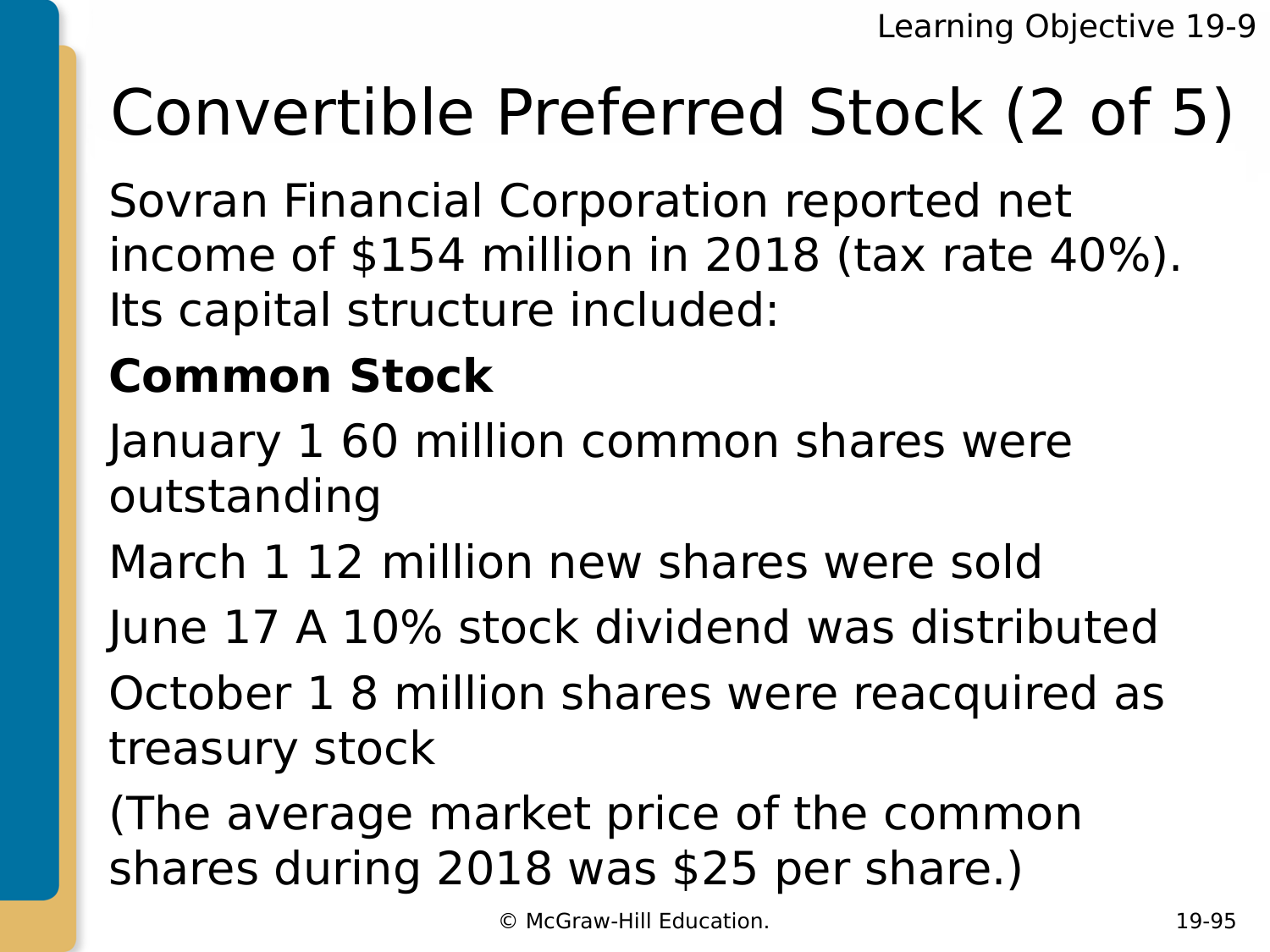

Learning Objective 19-9
# Convertible Preferred Stock (2 of 5)
Sovran Financial Corporation reported net income of $154 million in 2018 (tax rate 40%). Its capital structure included:
Common Stock
January 1 60 million common shares were outstanding
March 1 12 million new shares were sold
June 17 A 10% stock dividend was distributed
October 1 8 million shares were reacquired as treasury stock
(The average market price of the common shares during 2018 was $25 per share.)